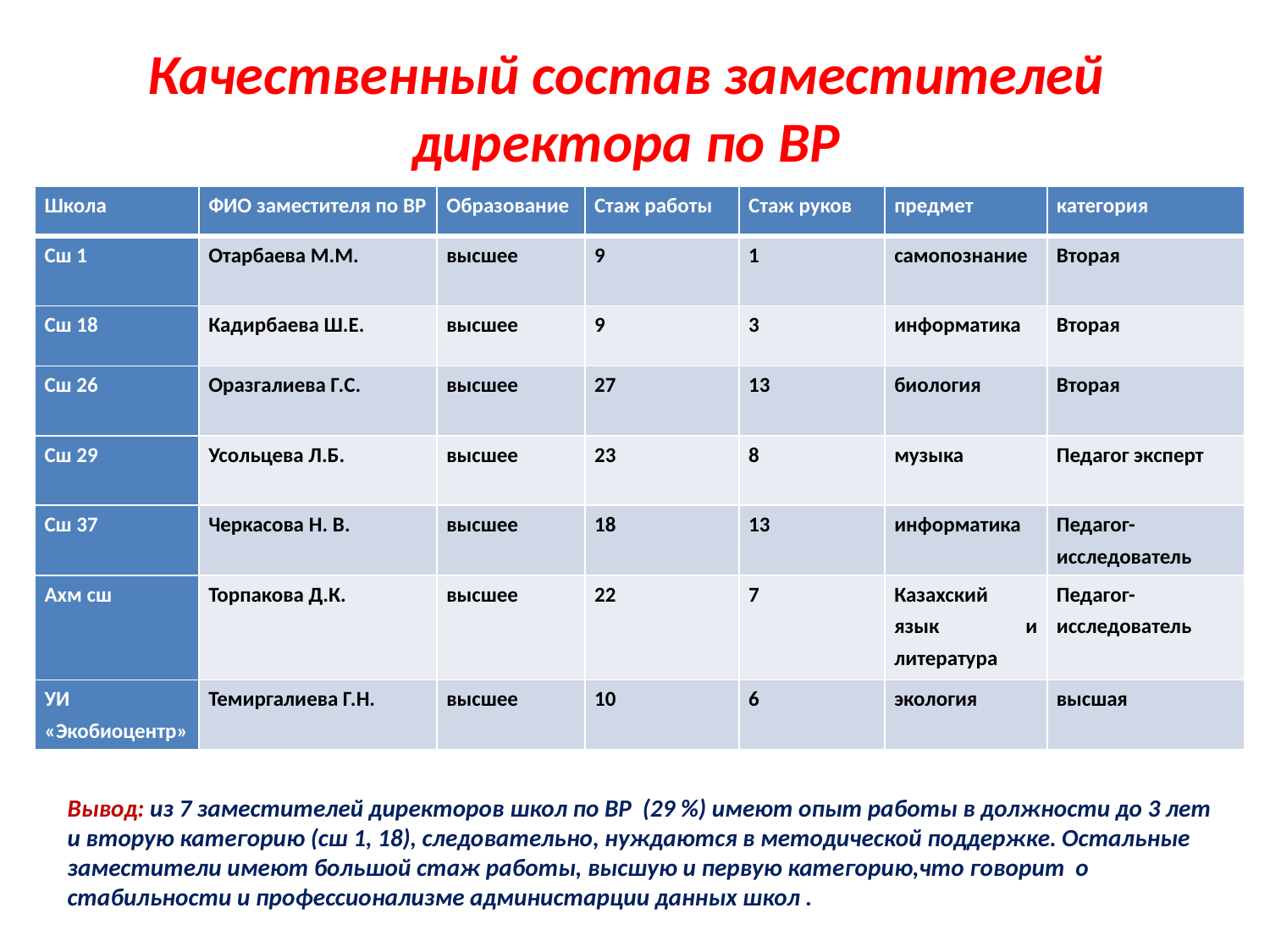

# Качественный состав заместителей директора по ВР
| Школа | ФИО заместителя по ВР | Образование | Стаж работы | Стаж руков | предмет | категория |
| --- | --- | --- | --- | --- | --- | --- |
| Сш 1 | Отарбаева М.М. | высшее | 9 | 1 | самопознание | Вторая |
| Сш 18 | Кадирбаева Ш.Е. | высшее | 9 | 3 | информатика | Вторая |
| Сш 26 | Оразгалиева Г.С. | высшее | 27 | 13 | биология | Вторая |
| Сш 29 | Усольцева Л.Б. | высшее | 23 | 8 | музыка | Педагог эксперт |
| Сш 37 | Черкасова Н. В. | высшее | 18 | 13 | информатика | Педагог-исследователь |
| Ахм сш | Торпакова Д.К. | высшее | 22 | 7 | Казахский язык и литература | Педагог-исследователь |
| УИ «Экобиоцентр» | Темиргалиева Г.Н. | высшее | 10 | 6 | экология | высшая |
Вывод: из 7 заместителей директоров школ по ВР  (29 %) имеют опыт работы в должности до 3 лет и вторую категорию (сш 1, 18), следовательно, нуждаются в методической поддержке. Остальные заместители имеют большой стаж работы, высшую и первую категорию,что говорит  о стабильности и профессионализме администарции данных школ .